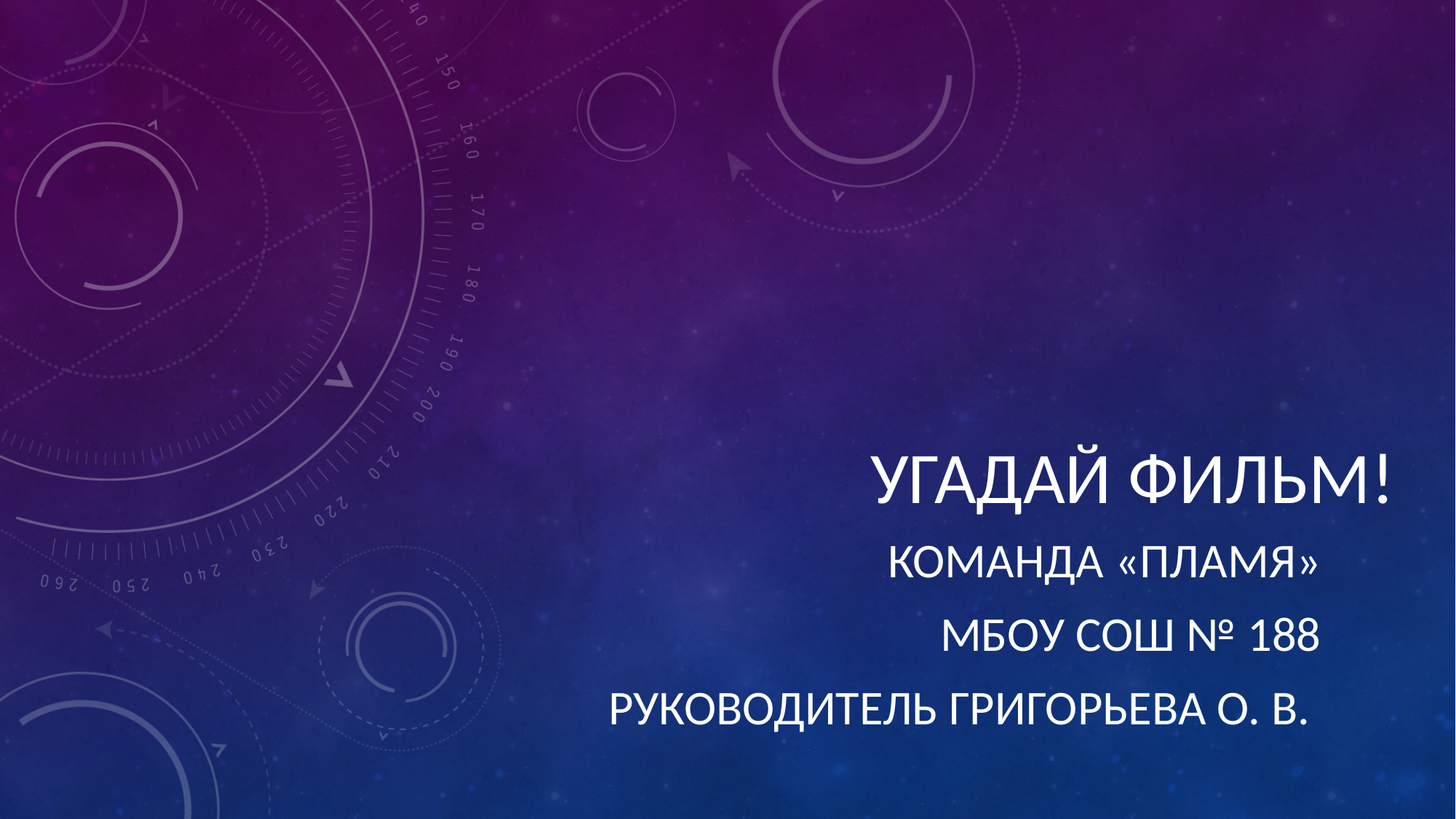

# Угадай фильм!
Команда «Пламя»
МБОУ СОШ № 188
Руководитель Григорьева О. В.